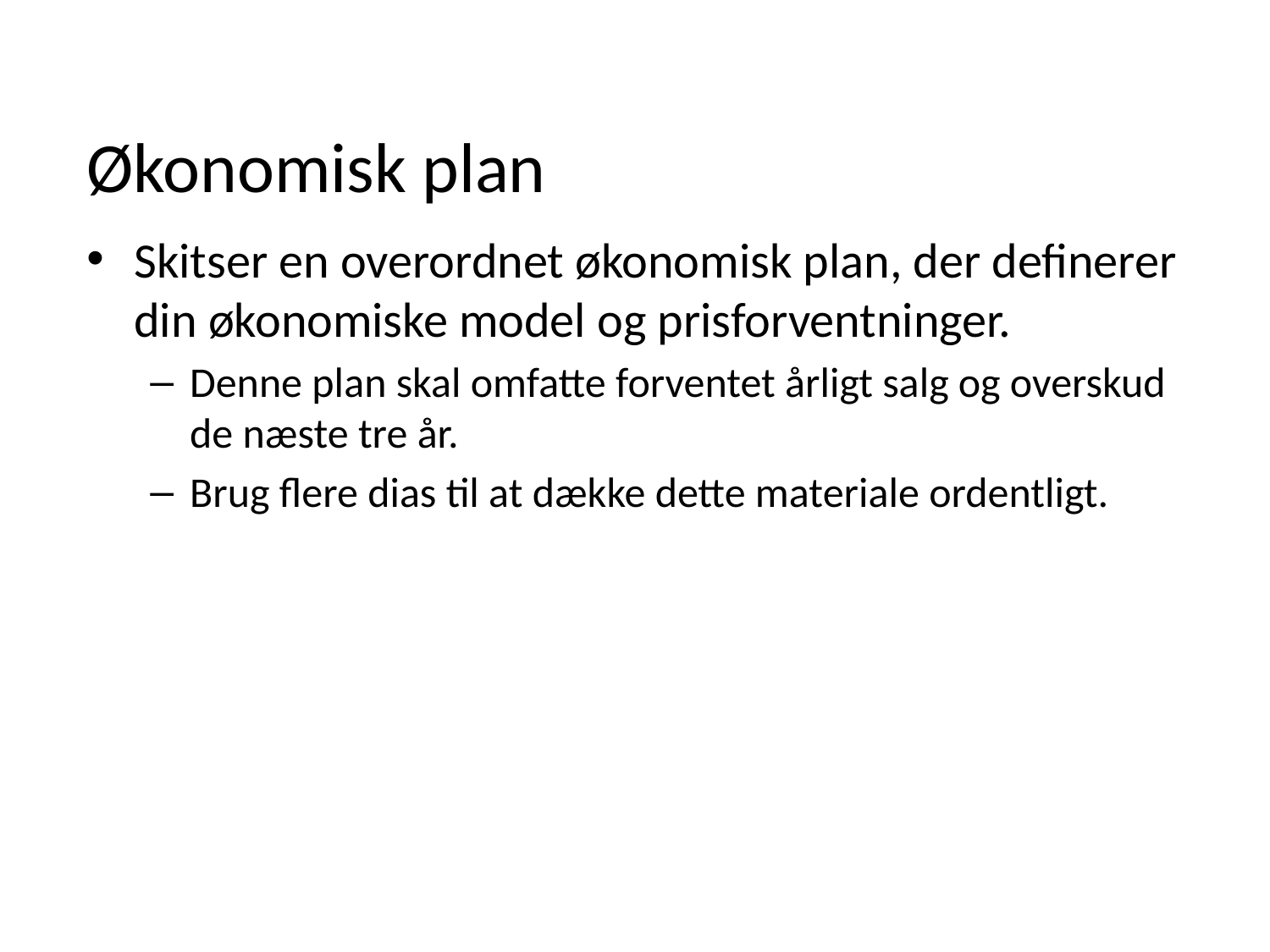

# Økonomisk plan
Skitser en overordnet økonomisk plan, der definerer din økonomiske model og prisforventninger.
Denne plan skal omfatte forventet årligt salg og overskud de næste tre år.
Brug flere dias til at dække dette materiale ordentligt.